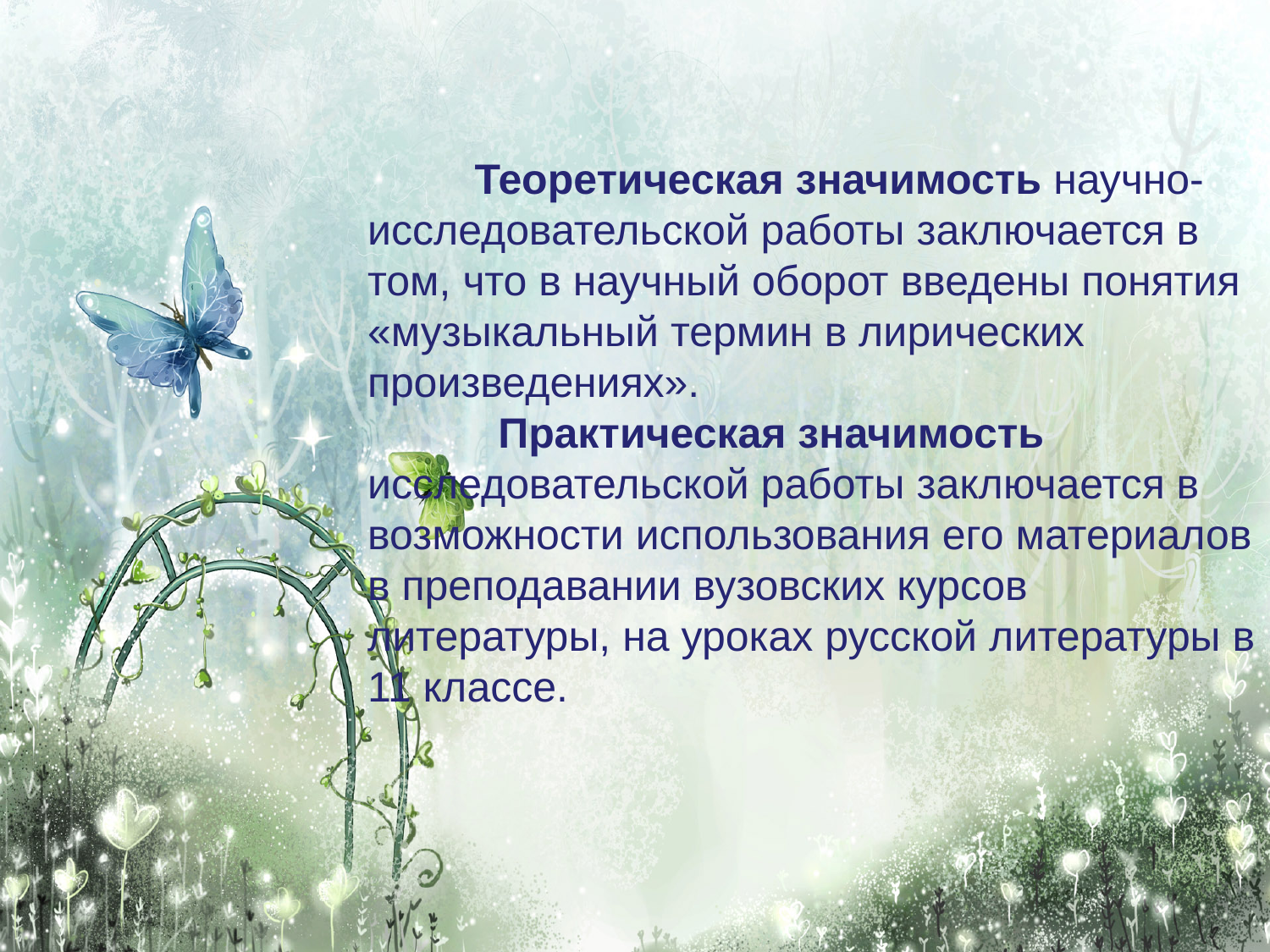

Теоретическая значимость научно- исследовательской работы заключается в том, что в научный оборот введены понятия «музыкальный термин в лирических произведениях».
           Практическая значимость исследовательской работы заключается в возможности использования его материалов в преподавании вузовских курсов литературы, на уроках русской литературы в 11 классе.